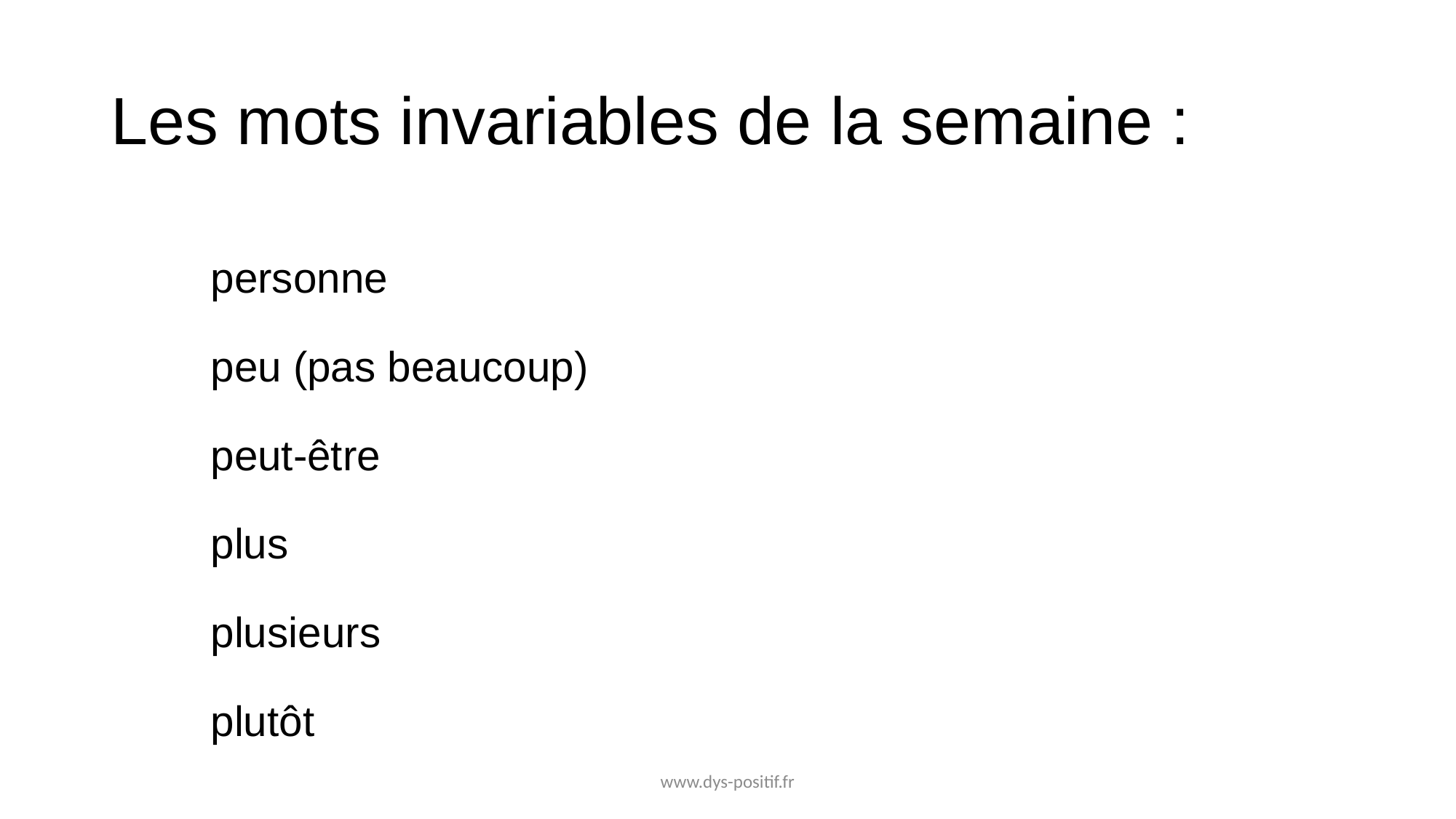

# Les mots invariables de la semaine :
personne
peu (pas beaucoup)
peut-être
plus
plusieurs
plutôt

www.dys-positif.fr